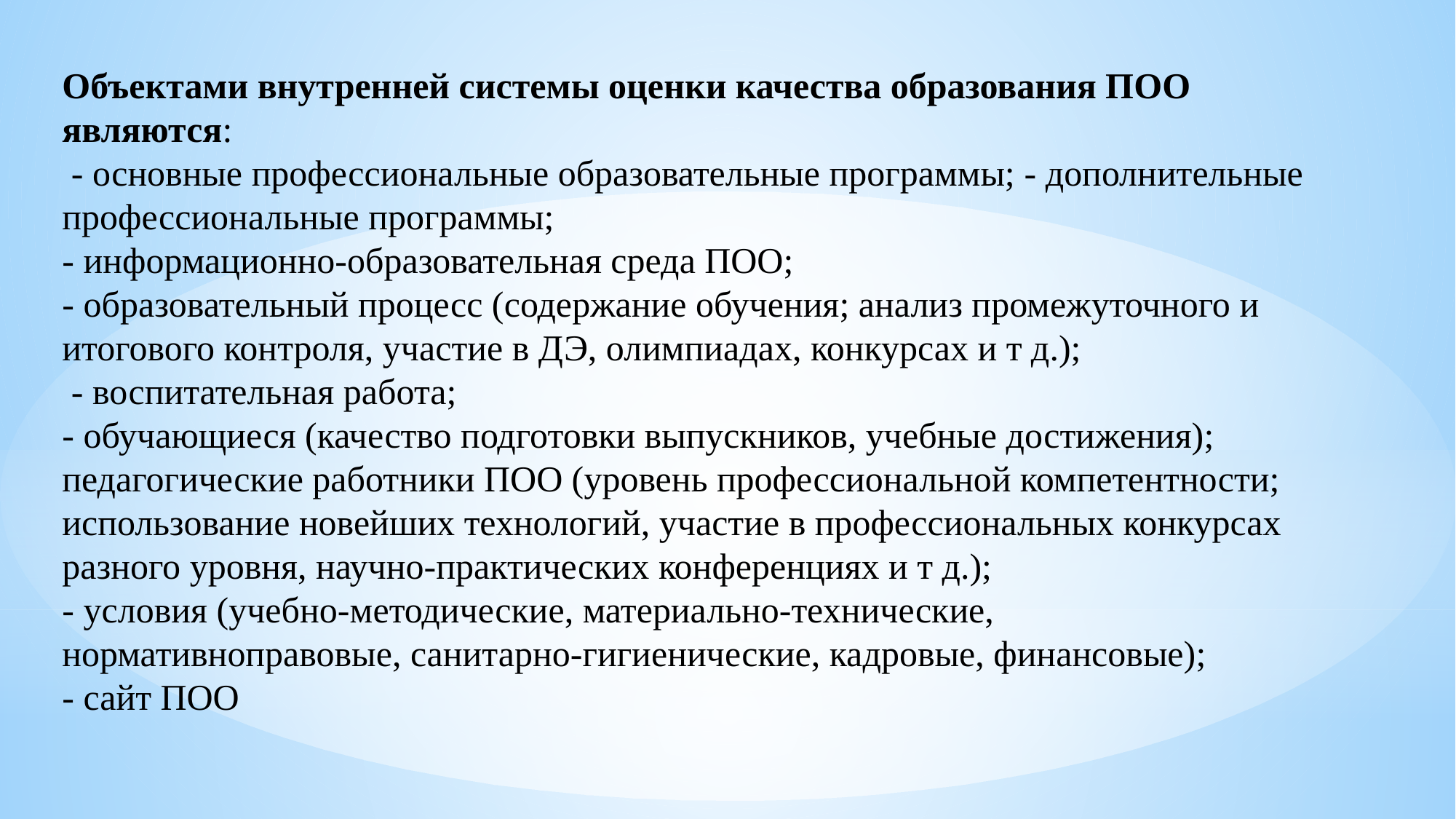

Объектами внутренней системы оценки качества образования ПОО являются:
 - основные профессиональные образовательные программы; - дополнительные профессиональные программы;
- информационно-образовательная среда ПОО;
- образовательный процесс (содержание обучения; анализ промежуточного и итогового контроля, участие в ДЭ, олимпиадах, конкурсах и т д.);
 - воспитательная работа;
- обучающиеся (качество подготовки выпускников, учебные достижения);
педагогические работники ПОО (уровень профессиональной компетентности; использование новейших технологий, участие в профессиональных конкурсах разного уровня, научно-практических конференциях и т д.);
- условия (учебно-методические, материально-технические, нормативноправовые, санитарно-гигиенические, кадровые, финансовые);
- сайт ПОО